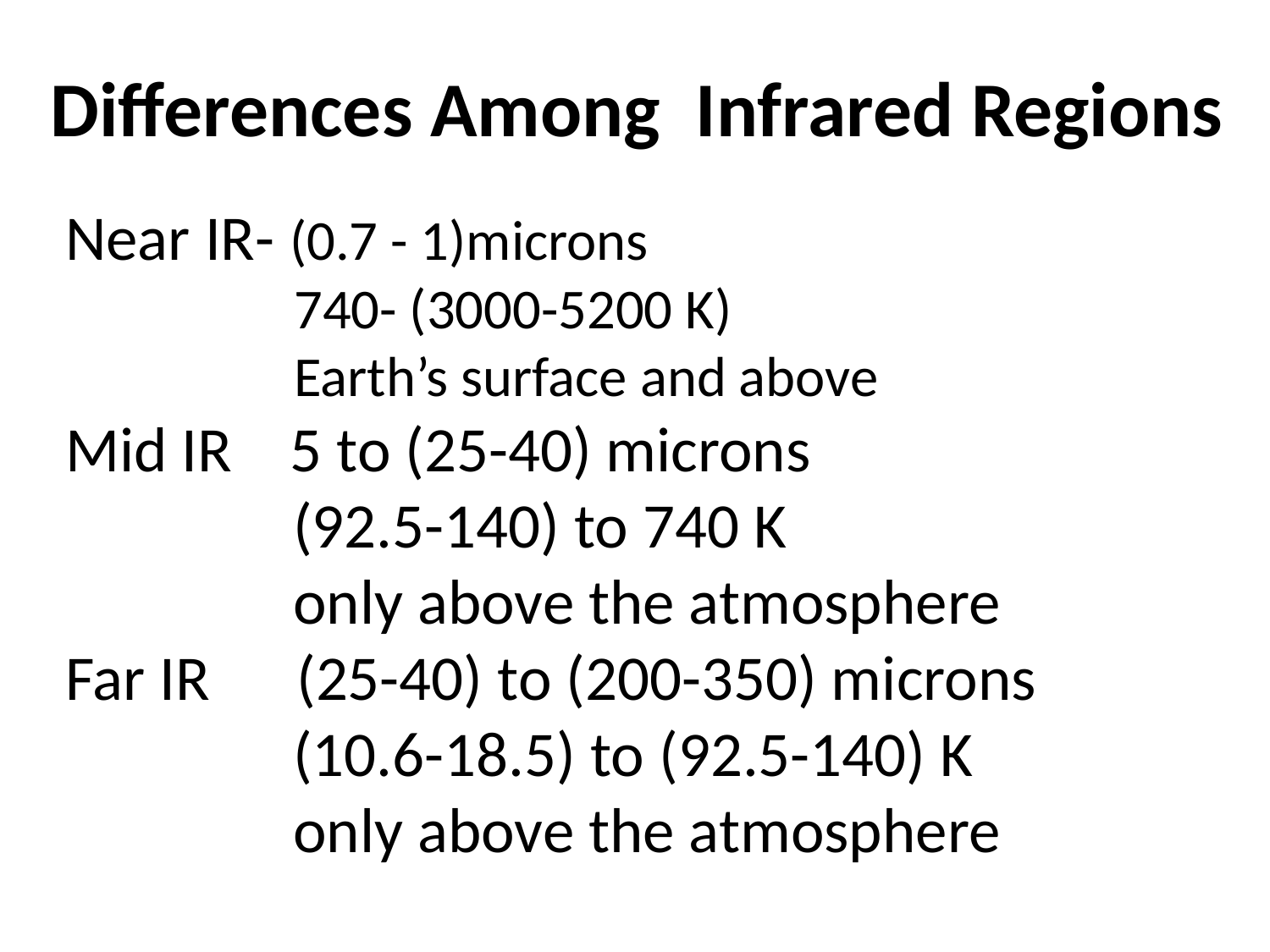

Differences Among  Infrared Regions
Near IR- (0.7 - 1)microns
	        740- (3000-5200 K)
	        Earth’s surface and above
Mid IR    5 to (25-40) microns
	       (92.5-140) to 740 K
	       only above the atmosphere
Far IR      (25-40) to (200-350) microns
	       (10.6-18.5) to (92.5-140) K
	       only above the atmosphere